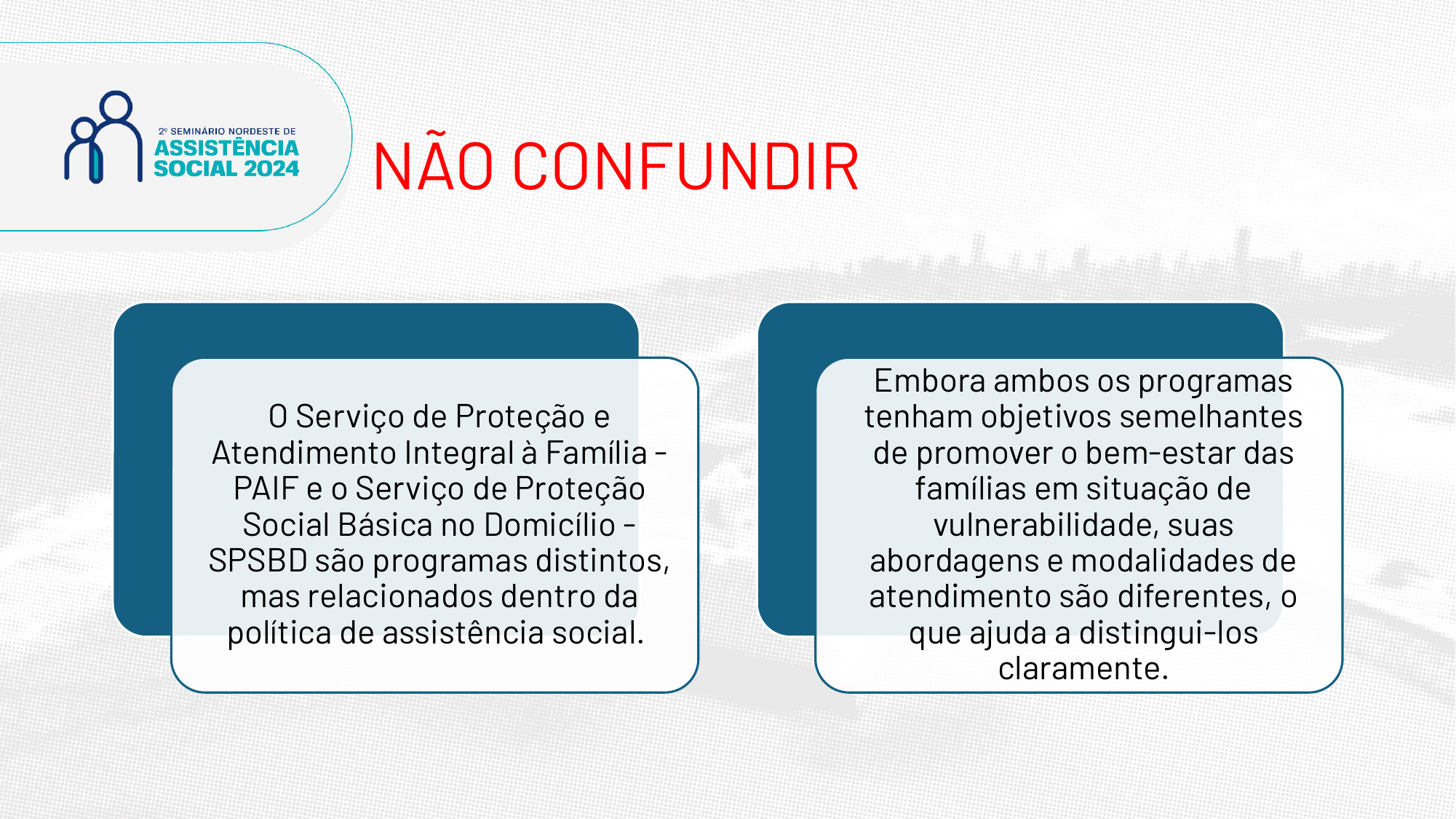

# NÃO CONFUNDIR
O Serviço de Proteção e Atendimento Integral à Família - PAIF e o Serviço de Proteção Social Básica no Domicílio -SPSBD são programas distintos, mas relacionados dentro da política de assistência social.
Embora ambos os programas tenham objetivos semelhantes de promover o bem-estar das famílias em situação de vulnerabilidade, suas abordagens e modalidades de atendimento são diferentes, o que ajuda a distingui-los claramente.